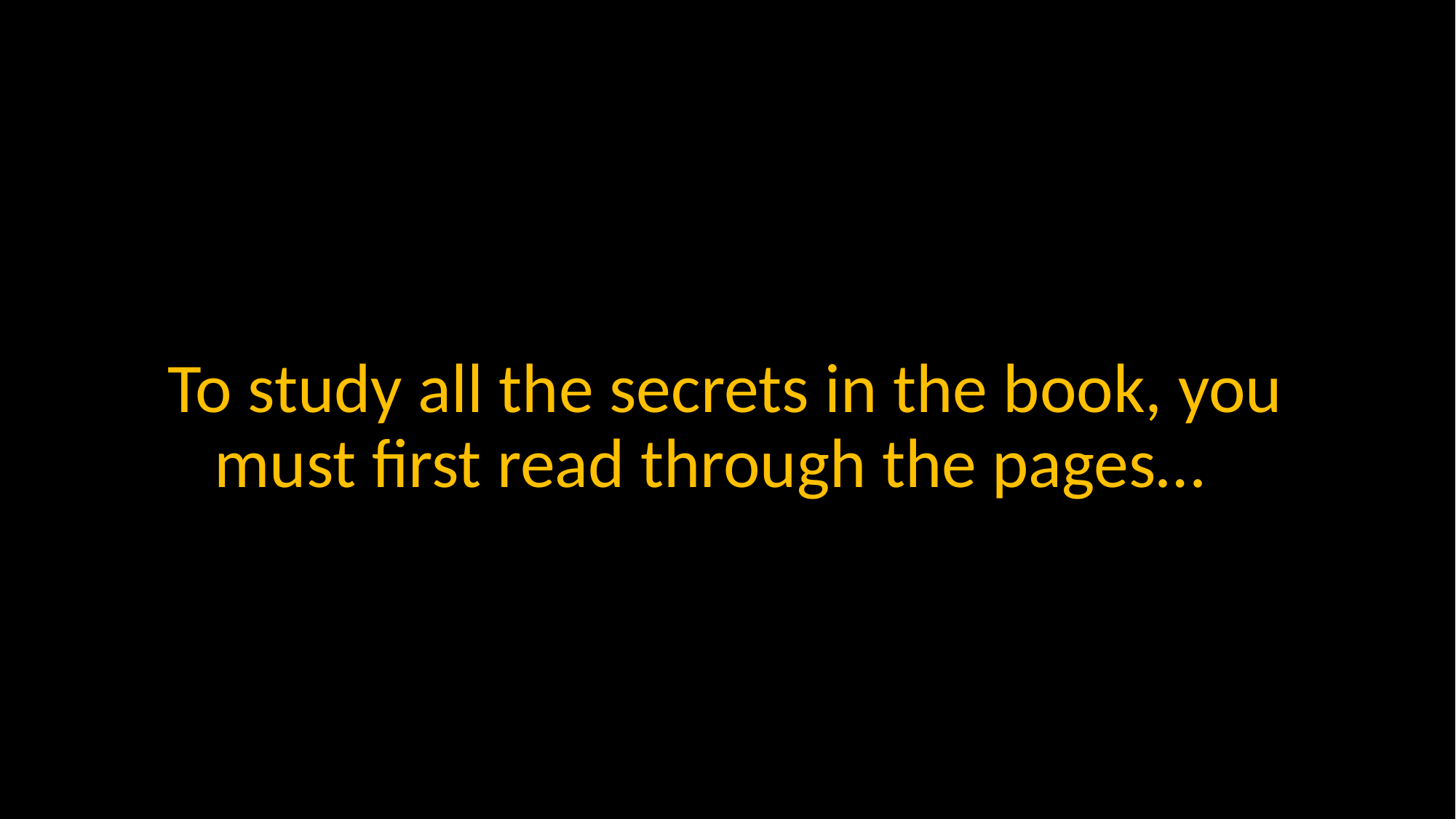

To study all the secrets in the book, you must first read through the pages…